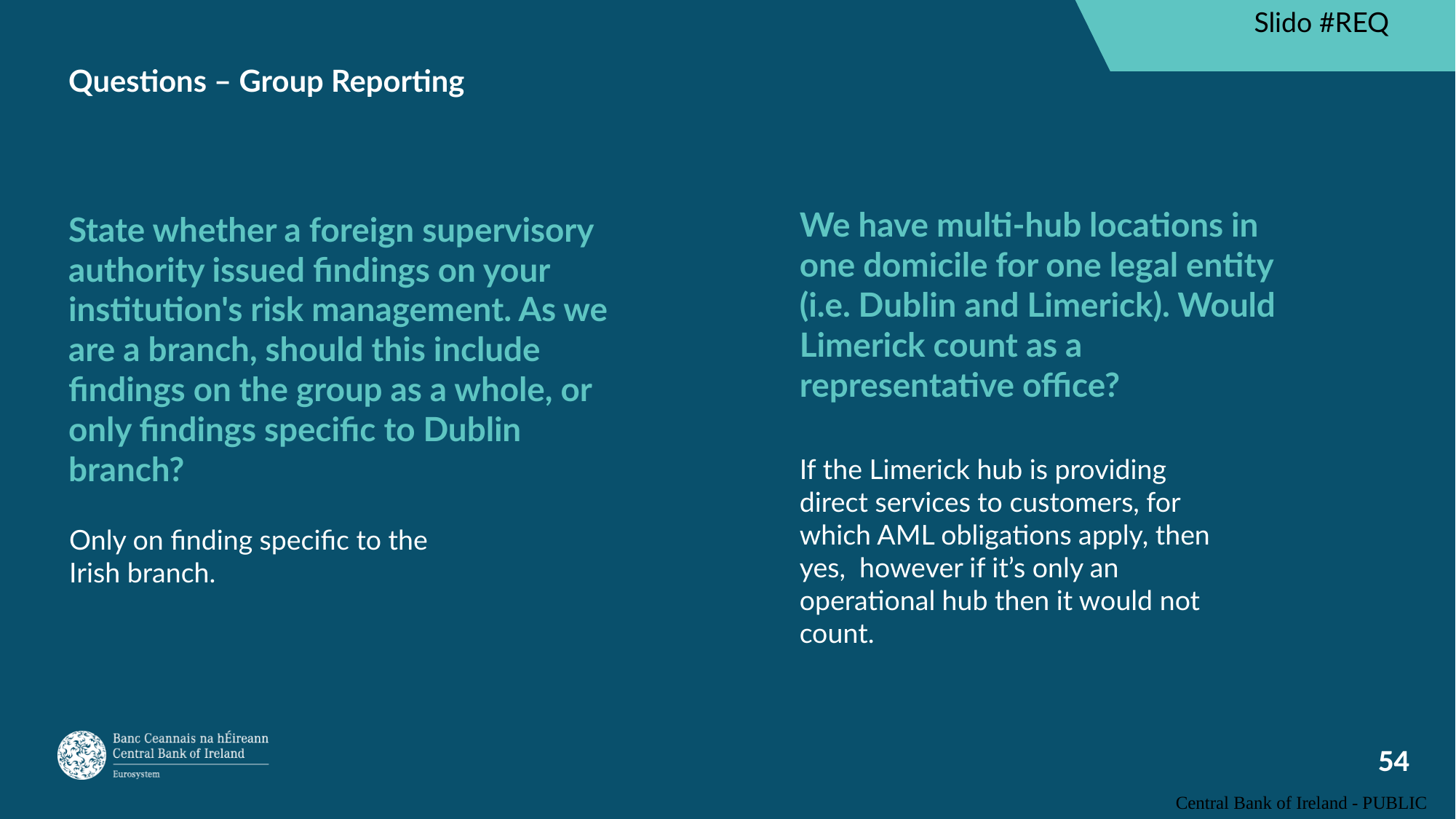

Slido #REQ
# Questions – Group Reporting
State whether a foreign supervisory authority issued findings on your institution's risk management. As we are a branch, should this include findings on the group as a whole, or only findings specific to Dublin branch?
We have multi-hub locations in one domicile for one legal entity (i.e. Dublin and Limerick). Would Limerick count as a representative office?
If the Limerick hub is providing direct services to customers, for which AML obligations apply, then yes,  however if it’s only an operational hub then it would not count.

Only on finding specific to the Irish branch.
Central Bank of Ireland - PUBLIC